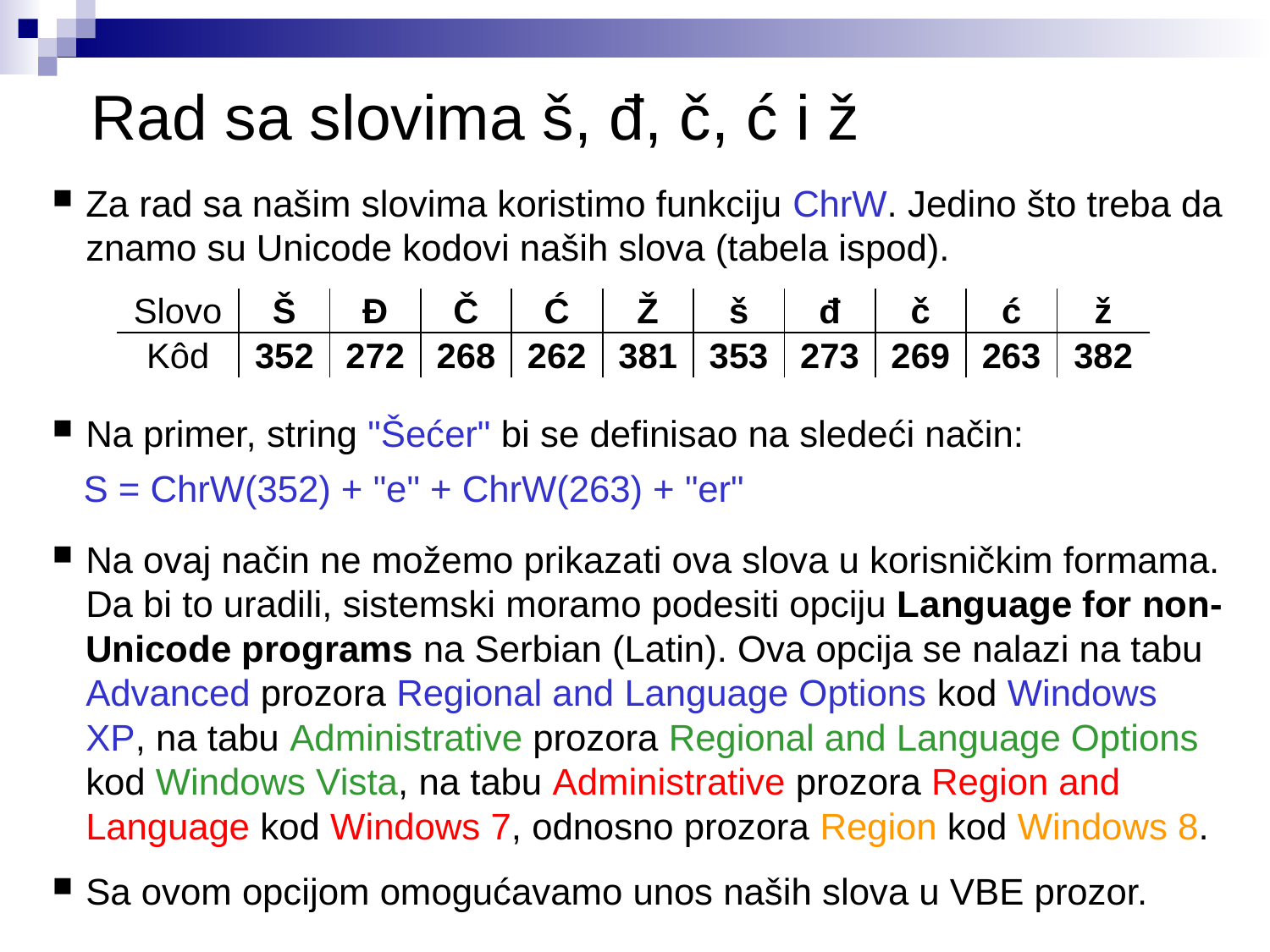

# Rad sa slovima š, đ, č, ć i ž
Za rad sa našim slovima koristimo funkciju ChrW. Jedino što treba da znamo su Unicode kodovi naših slova (tabela ispod).

Na primer, string "Šećer" bi se definisao na sledeći način:
   S = ChrW(352) + "e" + ChrW(263) + "er"
Na ovaj način ne možemo prikazati ova slova u korisničkim formama. Da bi to uradili, sistemski moramo podesiti opciju Language for non-Unicode programs na Serbian (Latin). Ova opcija se nalazi na tabu Advanced prozora Regional and Language Options kod Windows XP, na tabu Administrative prozora Regional and Language Options kod Windows Vista, na tabu Administrative prozora Region and Language kod Windows 7, odnosno prozora Region kod Windows 8.
Sa ovom opcijom omogućavamo unos naših slova u VBE prozor.
| Slovo | Š | Đ | Č | Ć | Ž | š | đ | č | ć | ž |
| --- | --- | --- | --- | --- | --- | --- | --- | --- | --- | --- |
| Kôd | 352 | 272 | 268 | 262 | 381 | 353 | 273 | 269 | 263 | 382 |